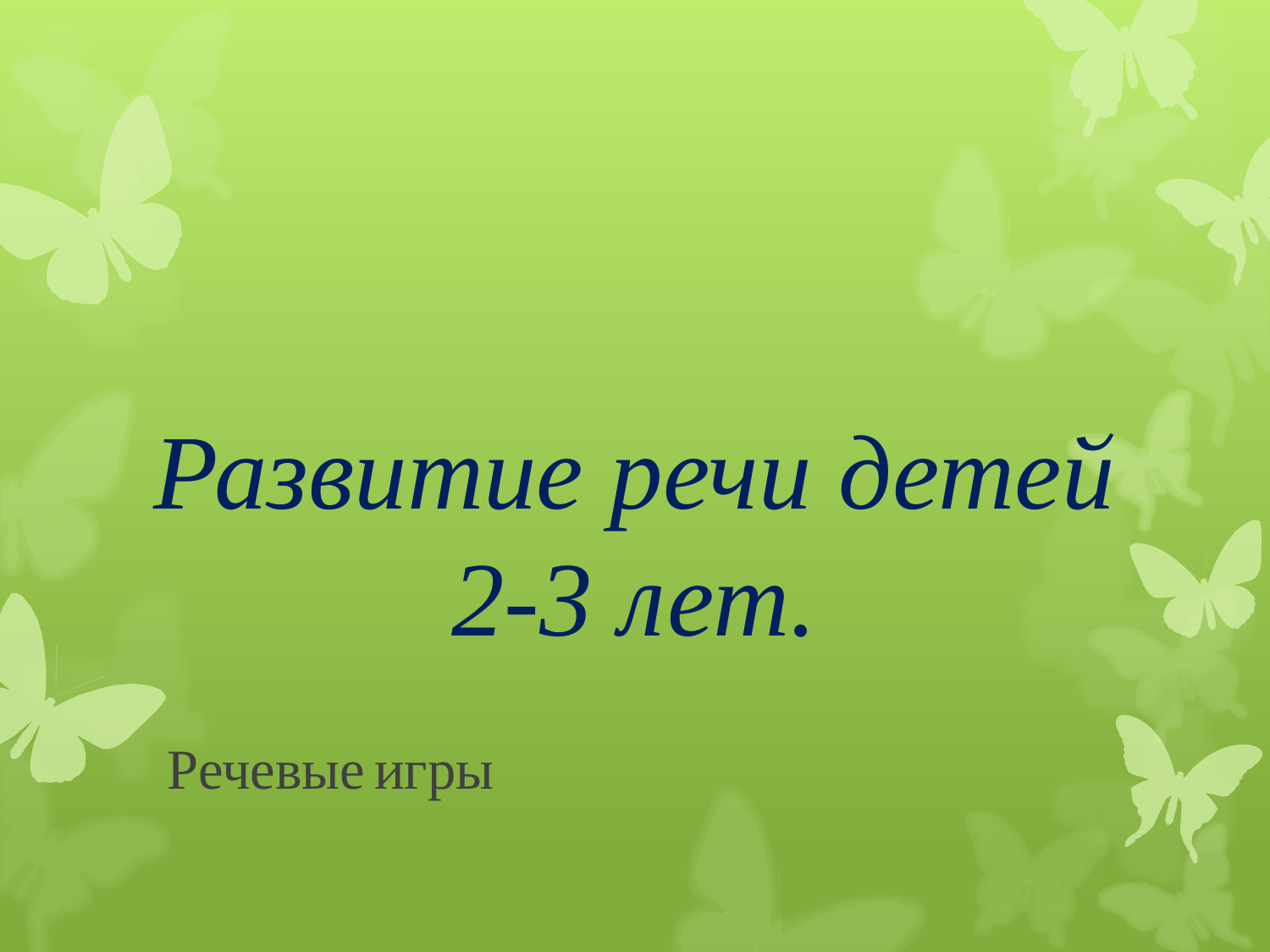

# Развитие речи детей 2-3 лет.
Речевые игры